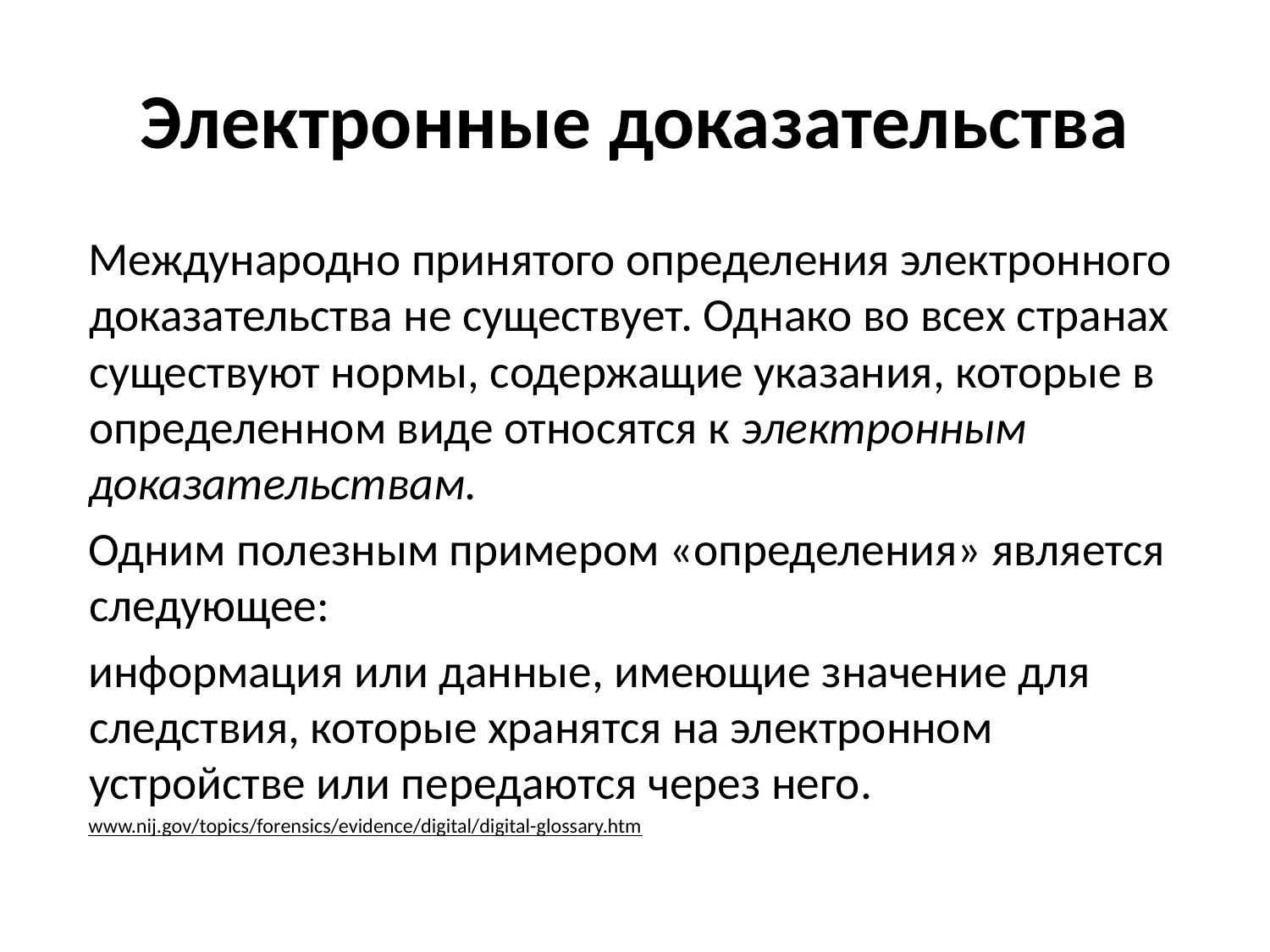

# Электронные доказательства
Международно принятого определения электронного доказательства не существует. Однако во всех странах существуют нормы, содержащие указания, которые в определенном виде относятся к электронным доказательствам.
Одним полезным примером «определения» является следующее:
информация или данные, имеющие значение для следствия, которые хранятся на электронном устройстве или передаются через него.
www.nij.gov/topics/forensics/evidence/digital/digital-glossary.htm